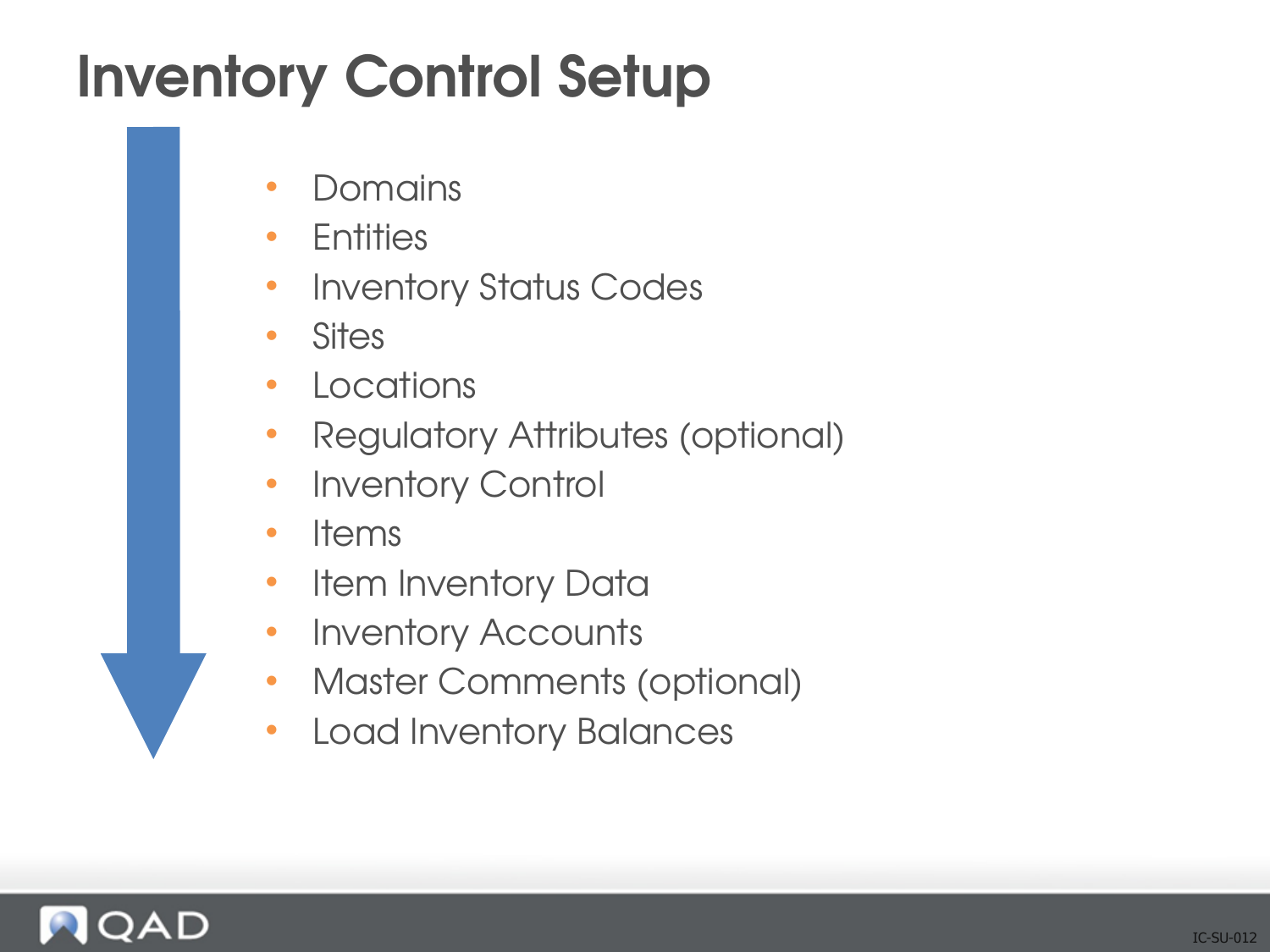

# Inventory Control Setup

Domains
Entities
Inventory Status Codes
Sites
Locations
Regulatory Attributes (optional)
Inventory Control
Items
Item Inventory Data
Inventory Accounts
Master Comments (optional)
Load Inventory Balances
IC-SU-012